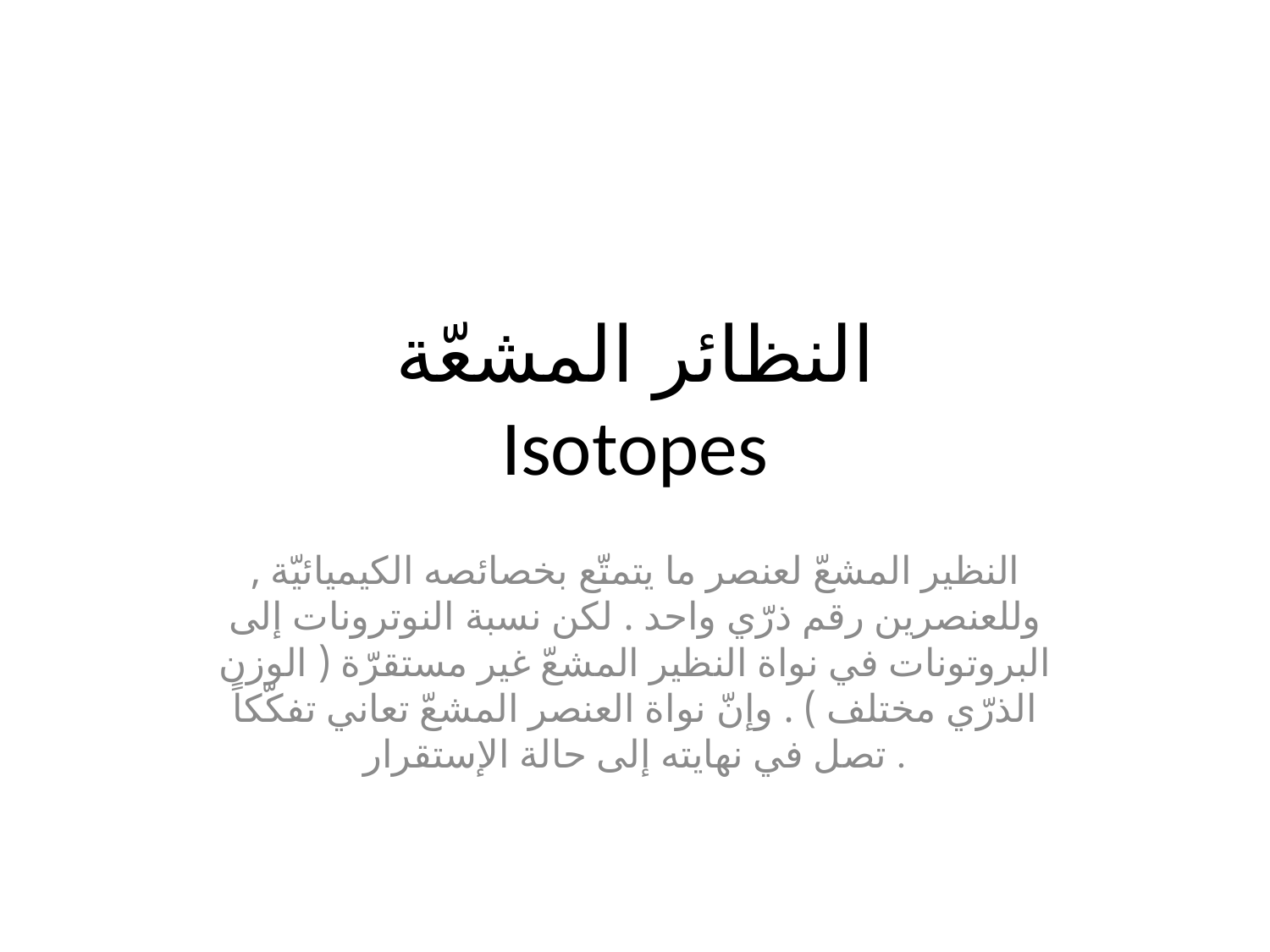

# النظائر المشعّة Isotopes
النظير المشعّ لعنصر ما يتمتّع بخصائصه الكيميائيّة , وللعنصرين رقم ذرّي واحد . لكن نسبة النوترونات إلى البروتونات في نواة النظير المشعّ غير مستقرّة ( الوزن الذرّي مختلف ) . وإنّ نواة العنصر المشعّ تعاني تفكّكاً تصل في نهايته إلى حالة الإستقرار .